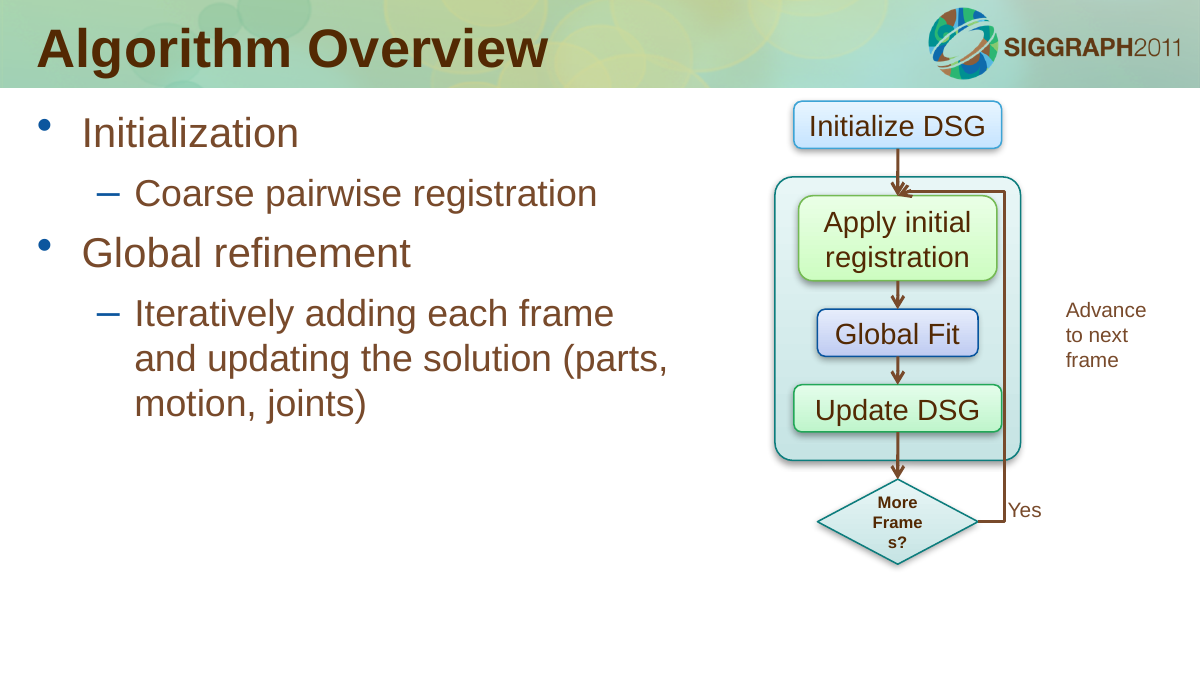

# Algorithm Overview
Initialization
Coarse pairwise registration
Global refinement
Iteratively adding each frame and updating the solution (parts, motion, joints)

Initialize DSG

Apply initial registration
Advance
to next
frame
Global Fit
Update DSG
More Frames?
Yes